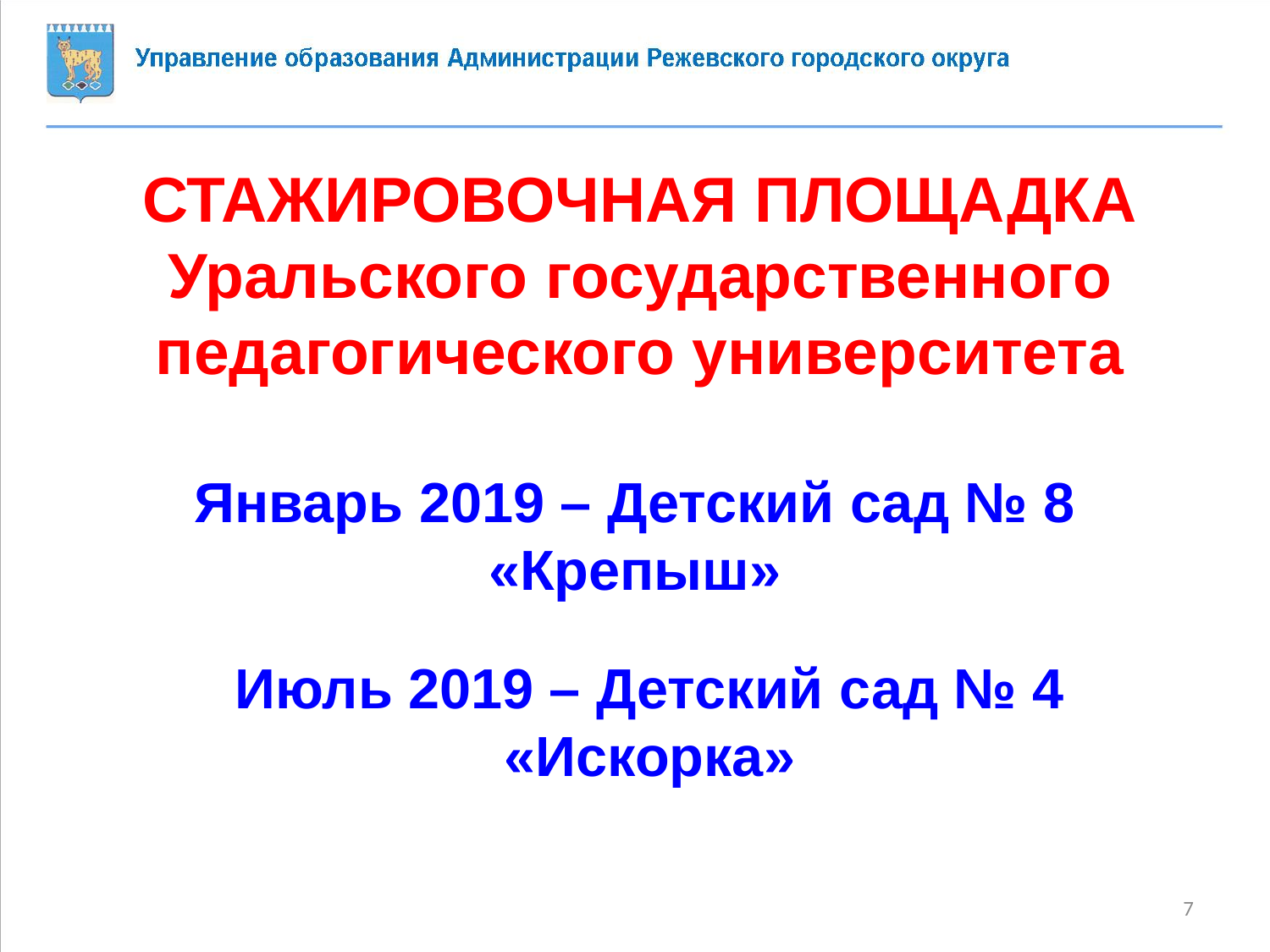

СТАЖИРОВОЧНАЯ ПЛОЩАДКА
Уральского государственного педагогического университета
Январь 2019 – Детский сад № 8 «Крепыш»

Июль 2019 – Детский сад № 4 «Искорка»
7